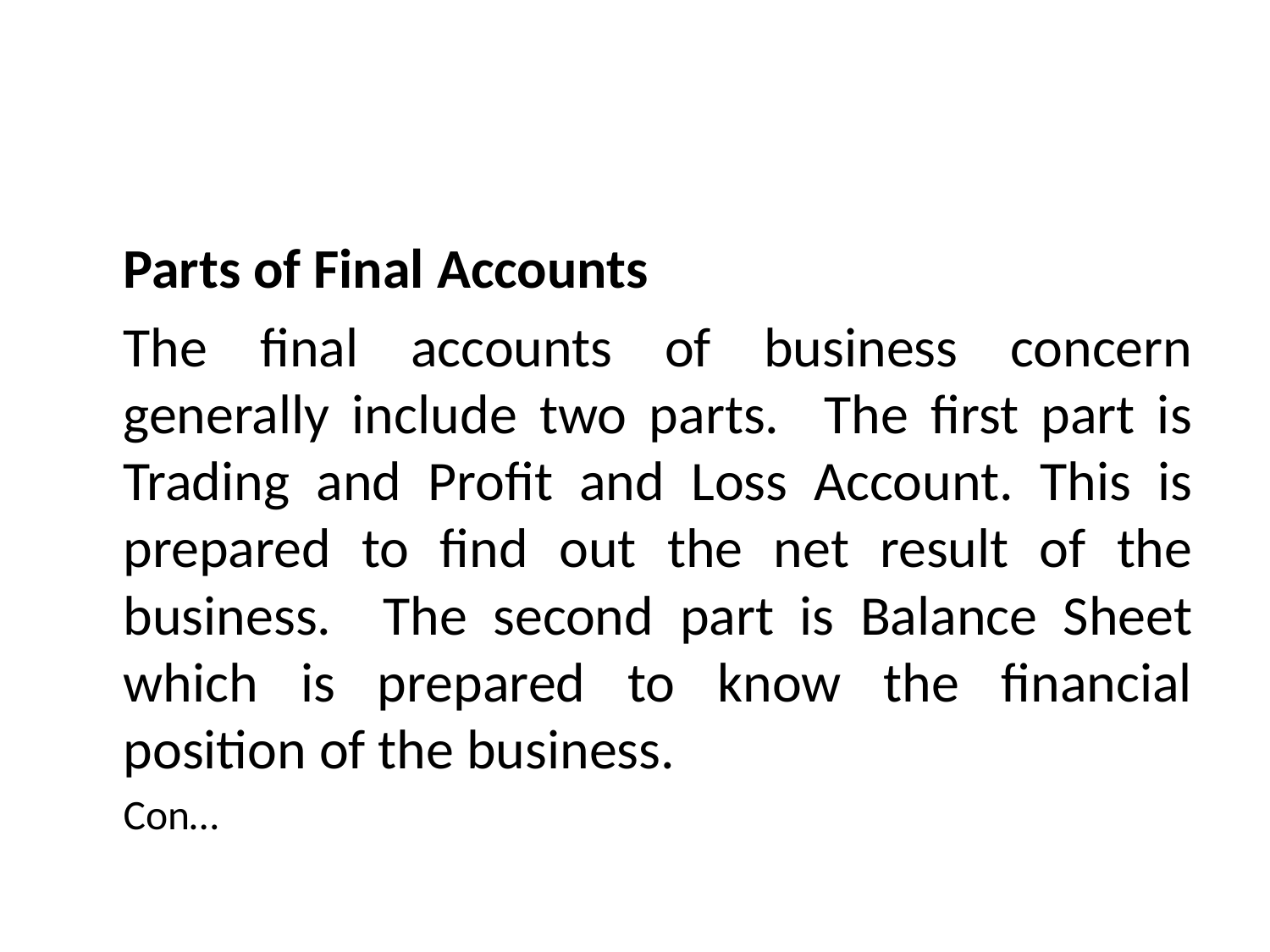

Parts of Final Accounts
	The final accounts of business concern generally include two parts.  The first part is Trading and Profit and Loss Account. This is prepared to find out the net result of the business.  The second part is Balance Sheet which is prepared to know the financial position of the business.
									Con…